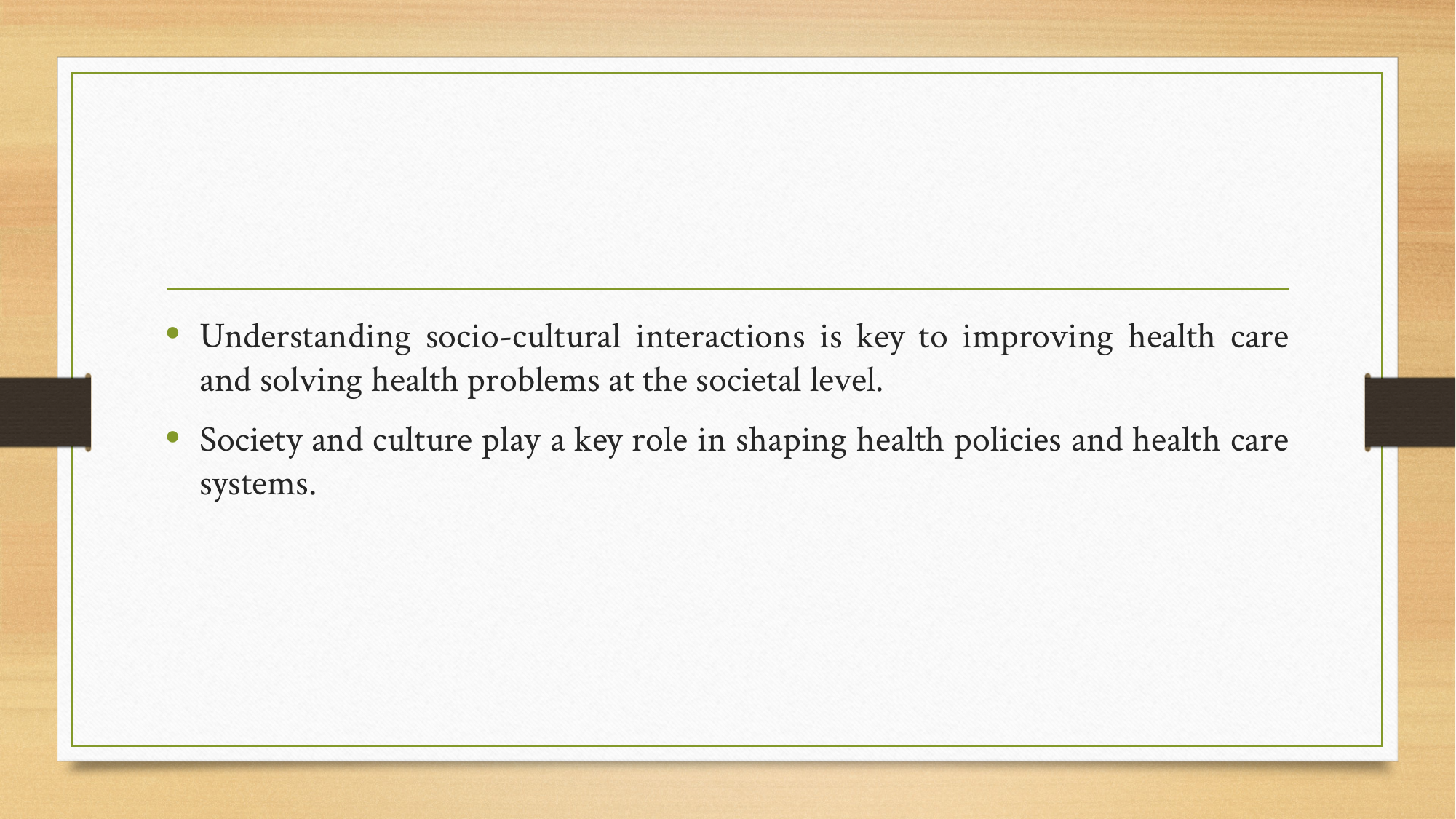

Understanding socio-cultural interactions is key to improving health care and solving health problems at the societal level.
Society and culture play a key role in shaping health policies and health care systems.